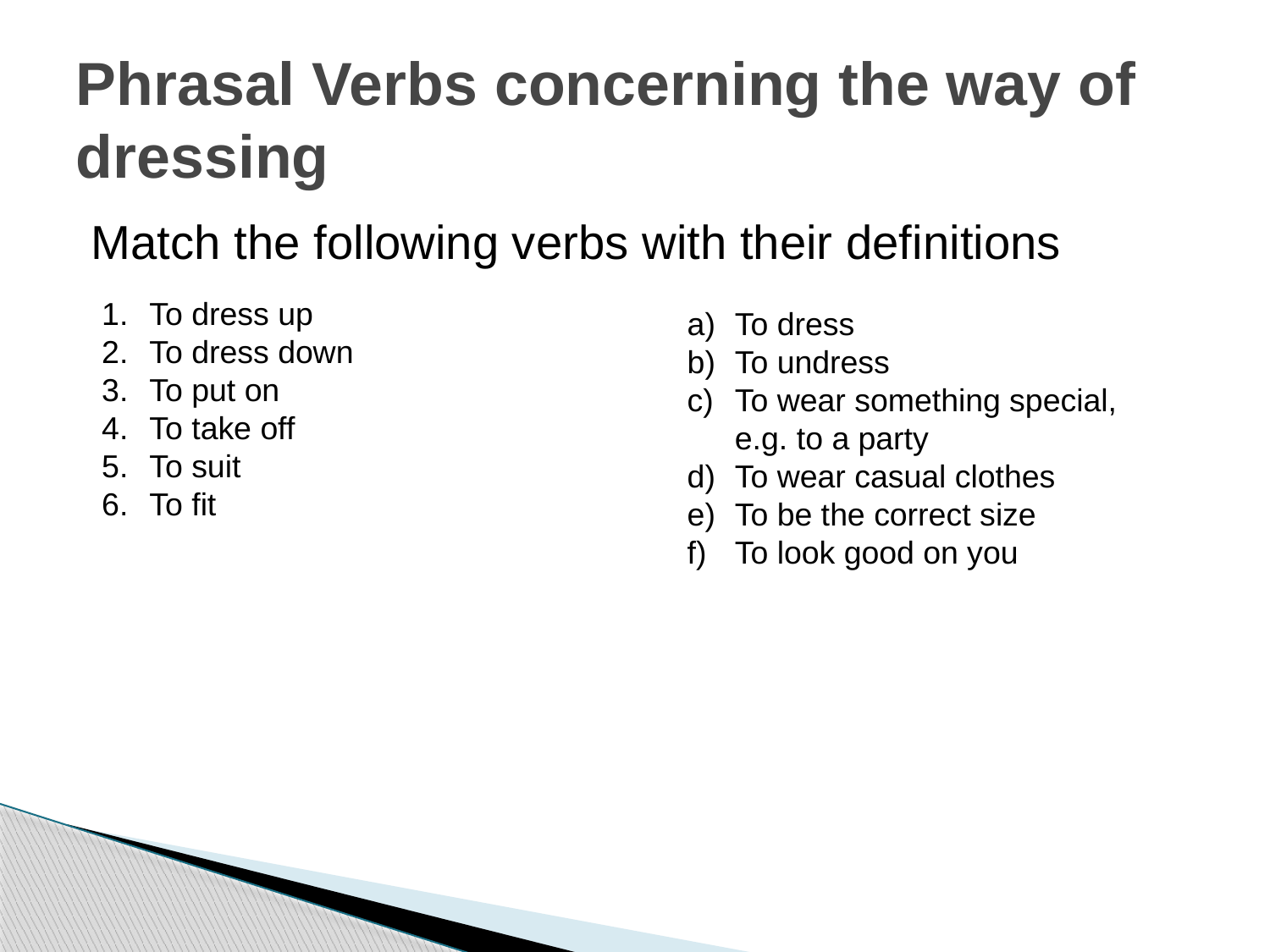

# Phrasal Verbs concerning the way of dressing
Match the following verbs with their definitions
To dress up
To dress down
To put on
To take off
To suit
To fit
To dress
To undress
To wear something special, e.g. to a party
To wear casual clothes
To be the correct size
To look good on you